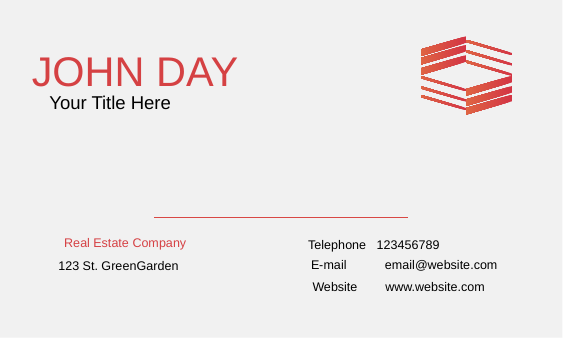

JOHN DAY
Your Title Here

Real Estate Company
Telephone   123456789
E-mail           email@website.com
123 St. GreenGarden
Website        www.website.com